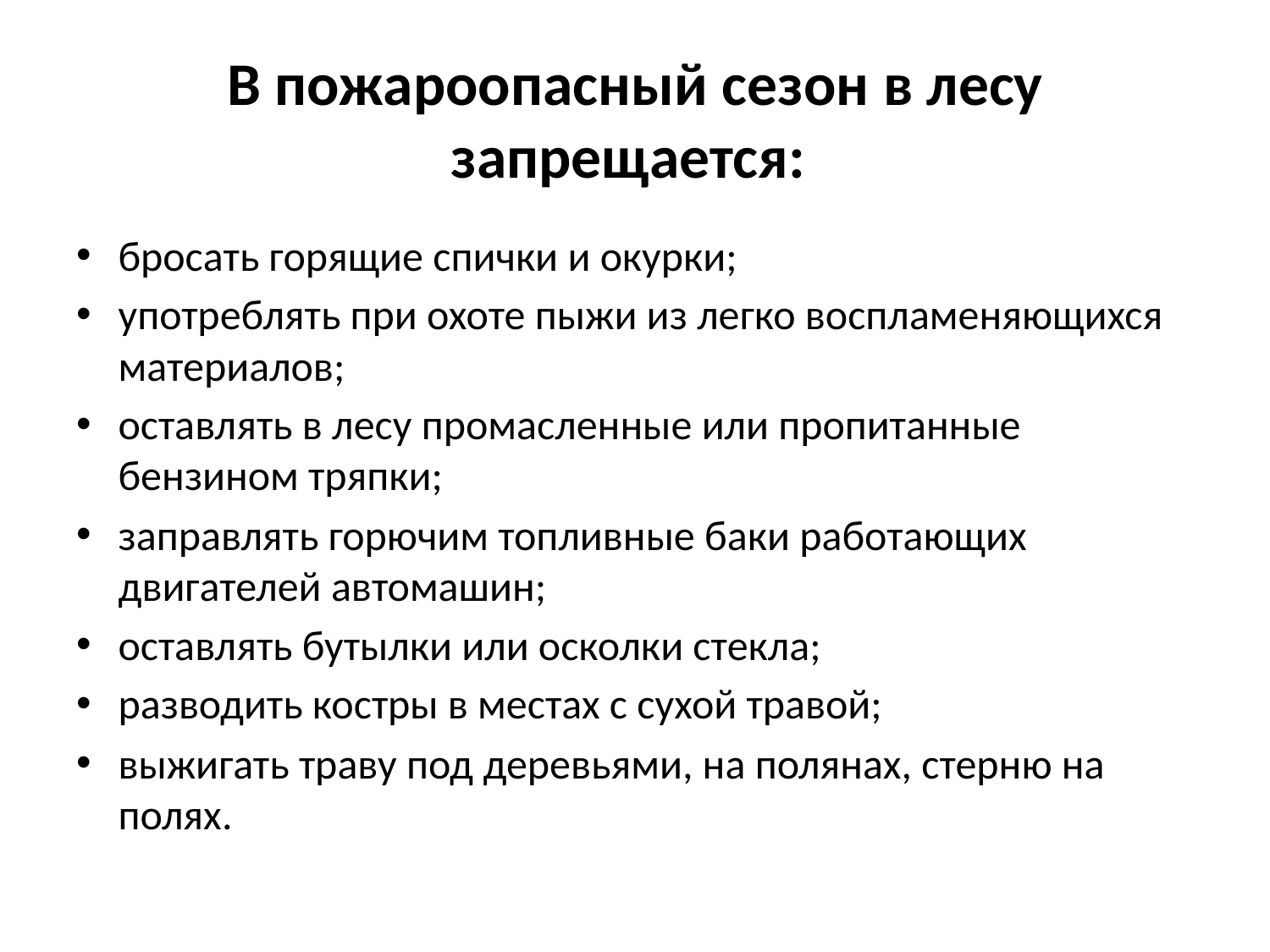

# В пожароопасный сезон в лесу запрещается:
бросать горящие спички и окурки;
употреблять при охоте пыжи из легко воспламеняющихся материалов;
оставлять в лесу промасленные или пропитанные бензином тряпки;
заправлять горючим топливные баки работающих двигателей автомашин;
оставлять бутылки или осколки стекла;
разводить костры в местах с сухой травой;
выжигать траву под деревьями, на полянах, стерню на полях.